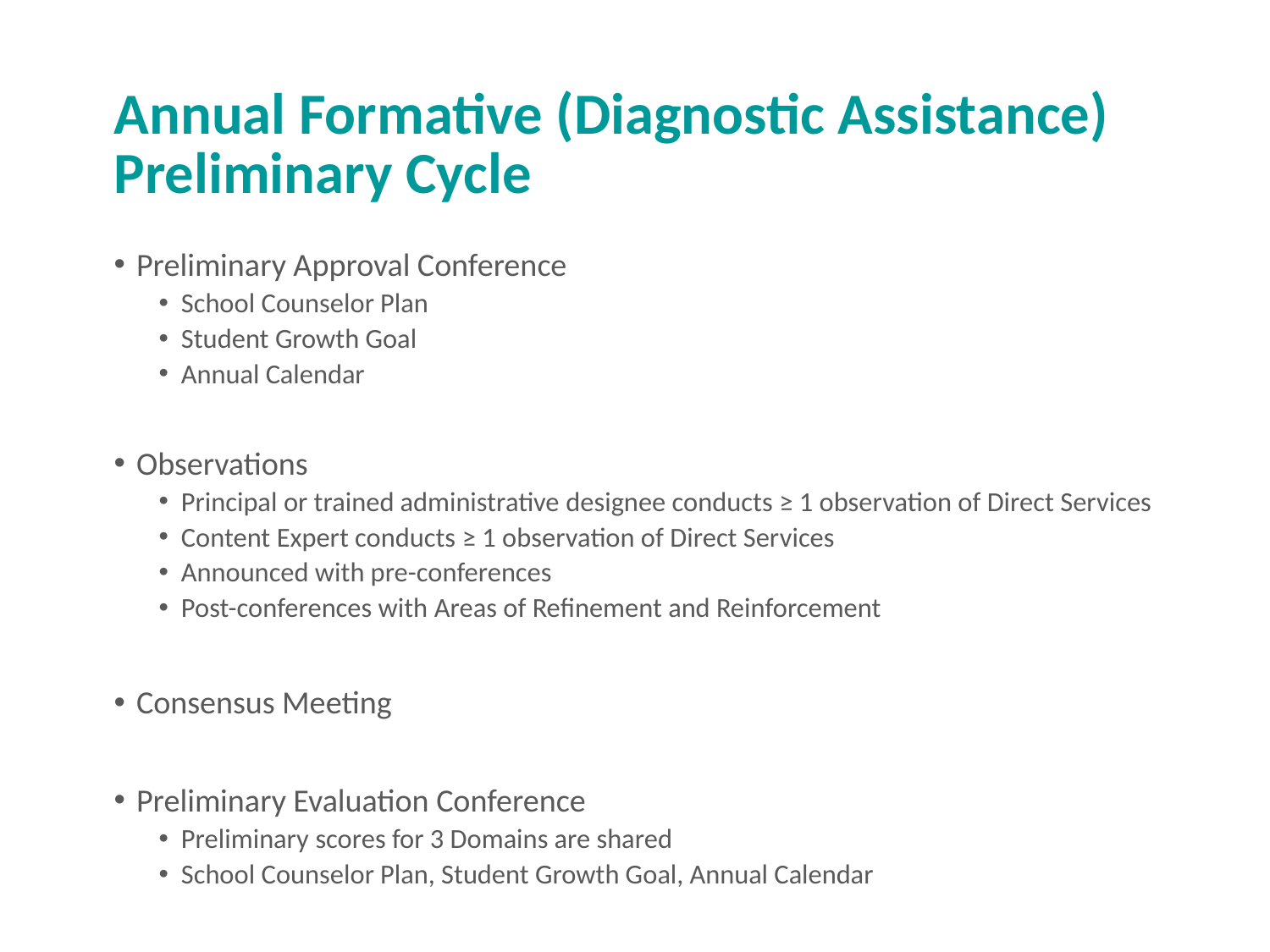

# Annual Formative (Diagnostic Assistance) Preliminary Cycle
Preliminary Approval Conference
School Counselor Plan
Student Growth Goal
Annual Calendar

Observations
Principal or trained administrative designee conducts ≥ 1 observation of Direct Services
Content Expert conducts ≥ 1 observation of Direct Services
Announced with pre-conferences
Post-conferences with Areas of Refinement and Reinforcement

Consensus Meeting

Preliminary Evaluation Conference
Preliminary scores for 3 Domains are shared
School Counselor Plan, Student Growth Goal, Annual Calendar